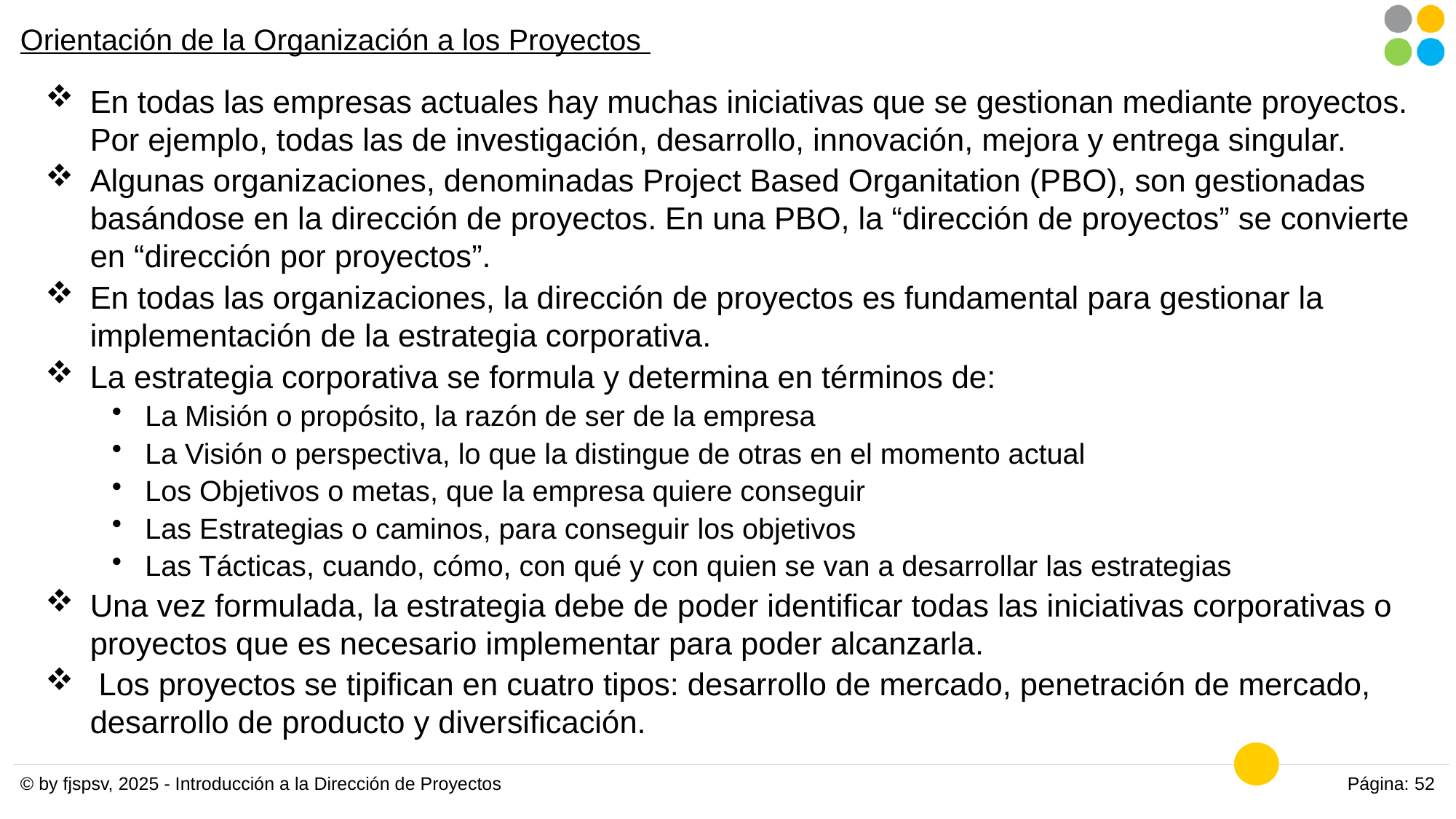

# Orientación de la Organización a los Proyectos
En todas las empresas actuales hay muchas iniciativas que se gestionan mediante proyectos. Por ejemplo, todas las de investigación, desarrollo, innovación, mejora y entrega singular.
Algunas organizaciones, denominadas Project Based Organitation (PBO), son gestionadas basándose en la dirección de proyectos. En una PBO, la “dirección de proyectos” se convierte en “dirección por proyectos”.
En todas las organizaciones, la dirección de proyectos es fundamental para gestionar la implementación de la estrategia corporativa.
La estrategia corporativa se formula y determina en términos de:
La Misión o propósito, la razón de ser de la empresa
La Visión o perspectiva, lo que la distingue de otras en el momento actual
Los Objetivos o metas, que la empresa quiere conseguir
Las Estrategias o caminos, para conseguir los objetivos
Las Tácticas, cuando, cómo, con qué y con quien se van a desarrollar las estrategias
Una vez formulada, la estrategia debe de poder identificar todas las iniciativas corporativas o proyectos que es necesario implementar para poder alcanzarla.
 Los proyectos se tipifican en cuatro tipos: desarrollo de mercado, penetración de mercado, desarrollo de producto y diversificación.
© by fjspsv, 2025 - Introducción a la Dirección de Proyectos
Página: 52